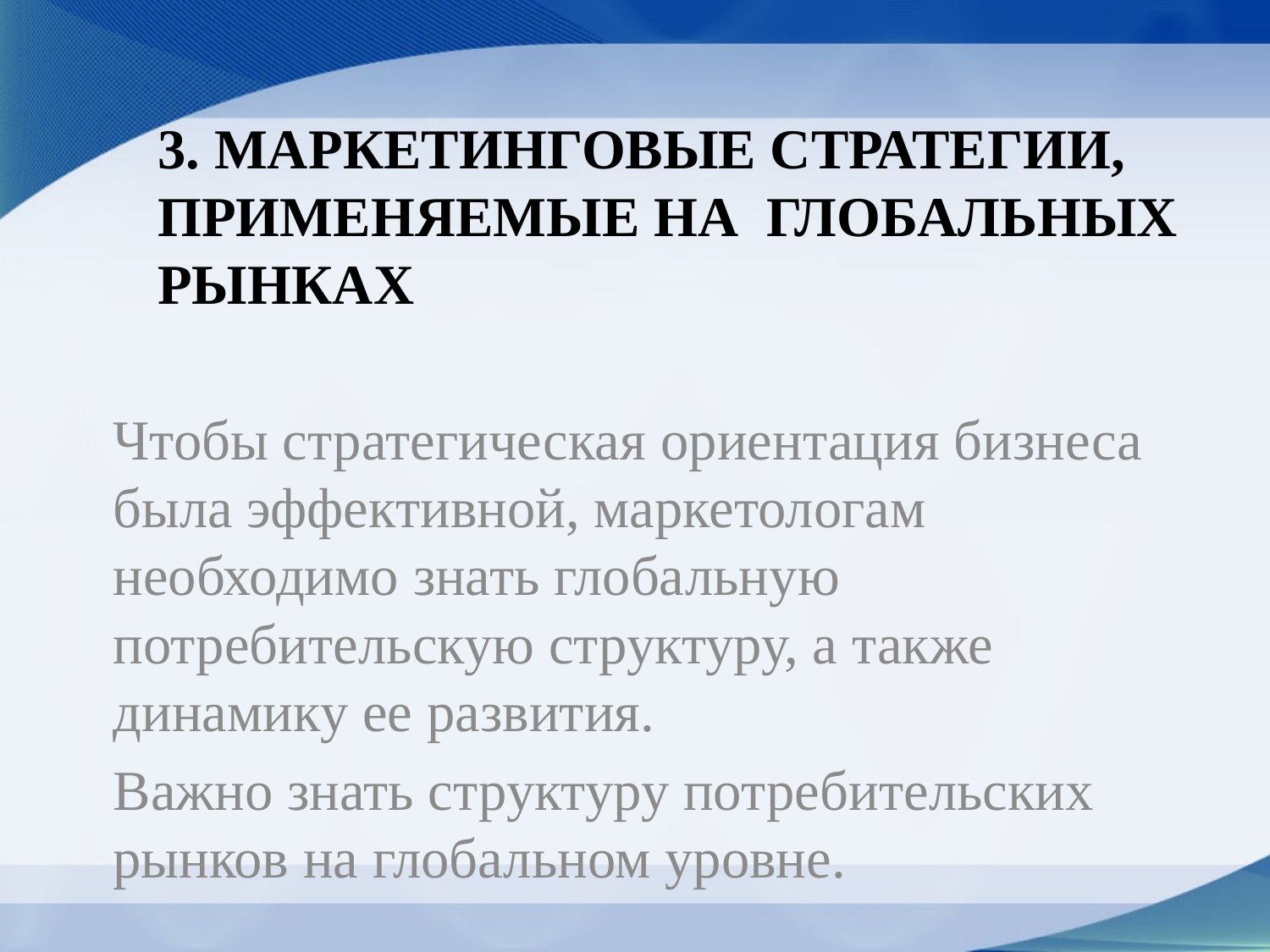

# 3. Маркетинговые стратегии, применяемые на  глобальных рынках
Чтобы стратегическая ориентация бизнеса была эффективной, маркетологам необходимо знать глобальную потребительскую структуру, а также динамику ее развития.
Важно знать структуру потребительских рынков на глобальном уровне.